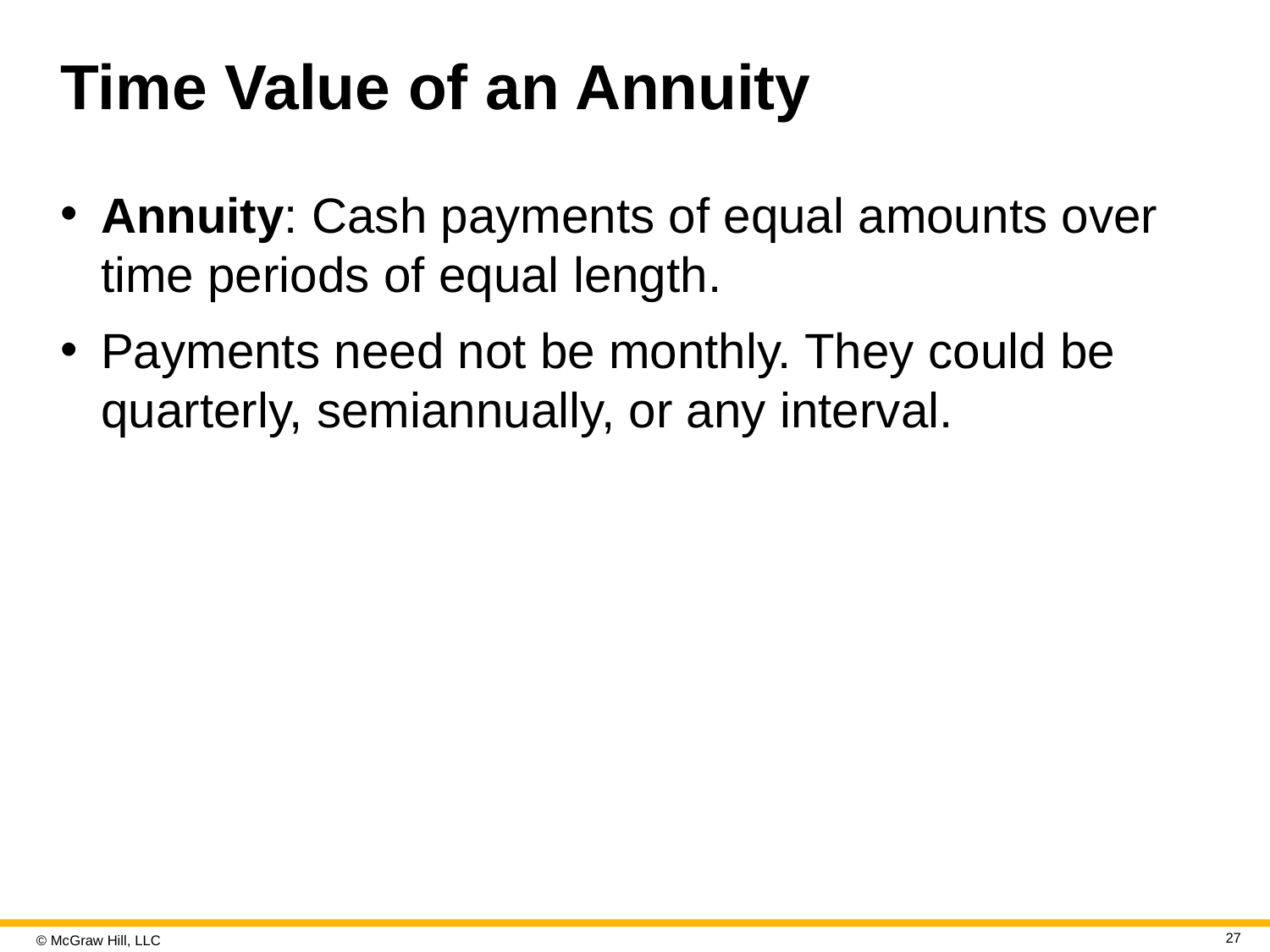

# Time Value of an Annuity
Annuity: Cash payments of equal amounts over time periods of equal length.
Payments need not be monthly. They could be quarterly, semiannually, or any interval.
27